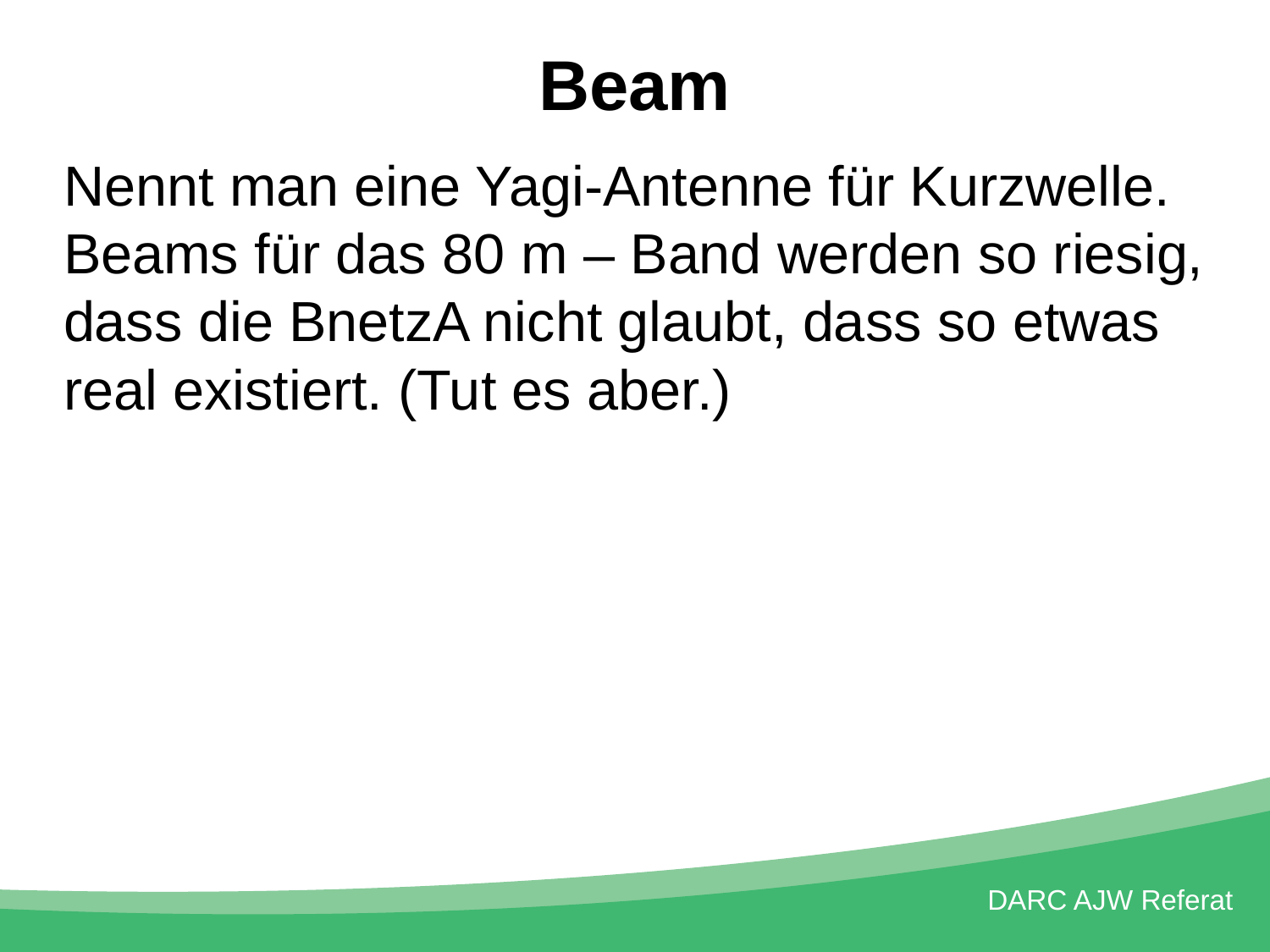

Beam
Nennt man eine Yagi-Antenne für Kurzwelle.
Beams für das 80 m – Band werden so riesig,
dass die BnetzA nicht glaubt, dass so etwas
real existiert. (Tut es aber.)